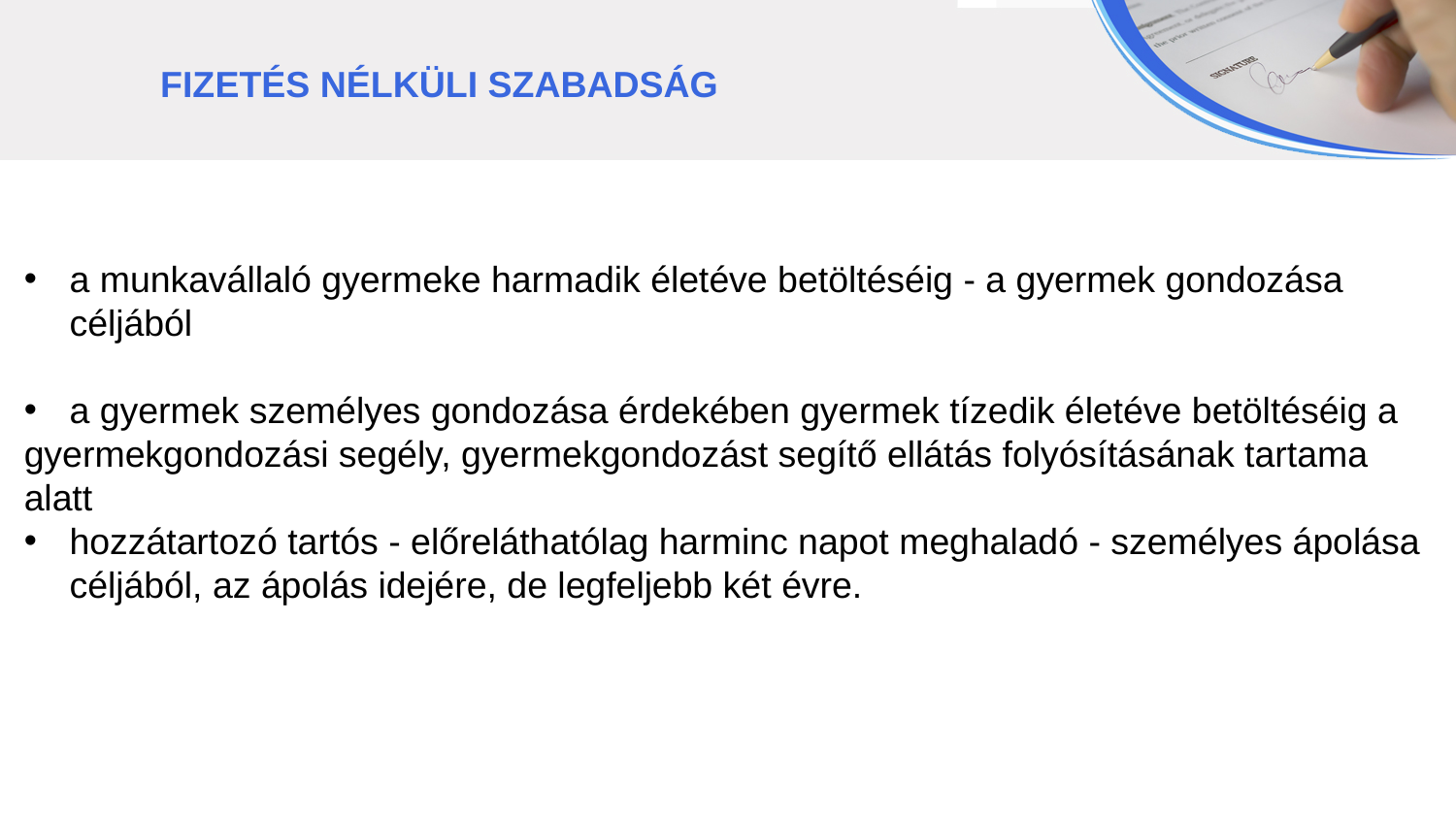

FIZETÉS NÉLKÜLI SZABADSÁG
a munkavállaló gyermeke harmadik életéve betöltéséig - a gyermek gondozása céljából

a gyermek személyes gondozása érdekében gyermek tízedik életéve betöltéséig a
gyermekgondozási segély, gyermekgondozást segítő ellátás folyósításának tartama
alatt
hozzátartozó tartós - előreláthatólag harminc napot meghaladó - személyes ápolása céljából, az ápolás idejére, de legfeljebb két évre.